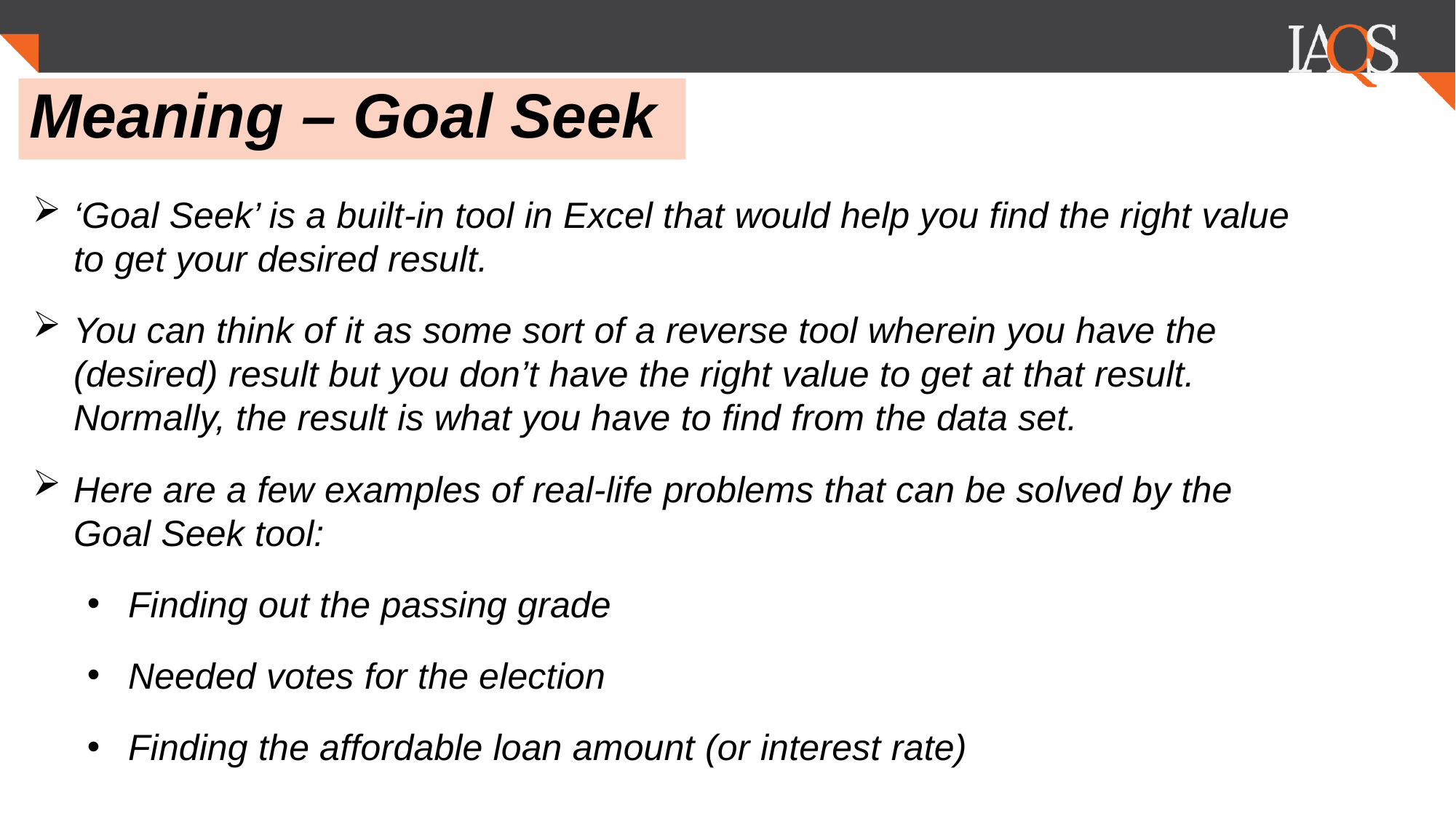

.
# Meaning – Goal Seek

‘Goal Seek’ is a built-in tool in Excel that would help you find the right value to get your desired result.
You can think of it as some sort of a reverse tool wherein you have the (desired) result but you don’t have the right value to get at that result. Normally, the result is what you have to find from the data set.
Here are a few examples of real-life problems that can be solved by the Goal Seek tool:
Finding out the passing grade
Needed votes for the election
Finding the affordable loan amount (or interest rate)